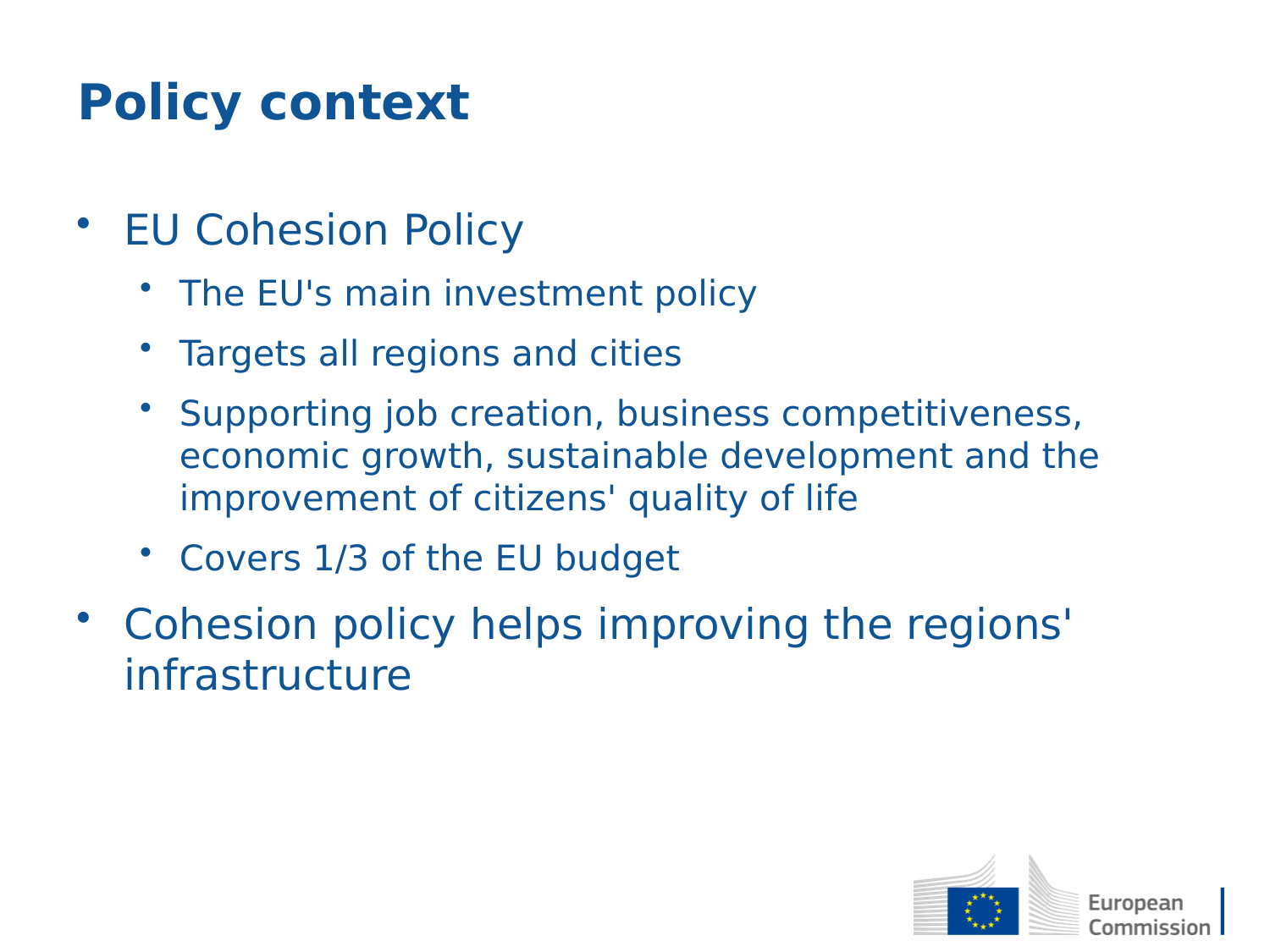

# Policy context
EU Cohesion Policy
The EU's main investment policy
Targets all regions and cities
Supporting job creation, business competitiveness, economic growth, sustainable development and the improvement of citizens' quality of life
Covers 1/3 of the EU budget
Cohesion policy helps improving the regions' infrastructure